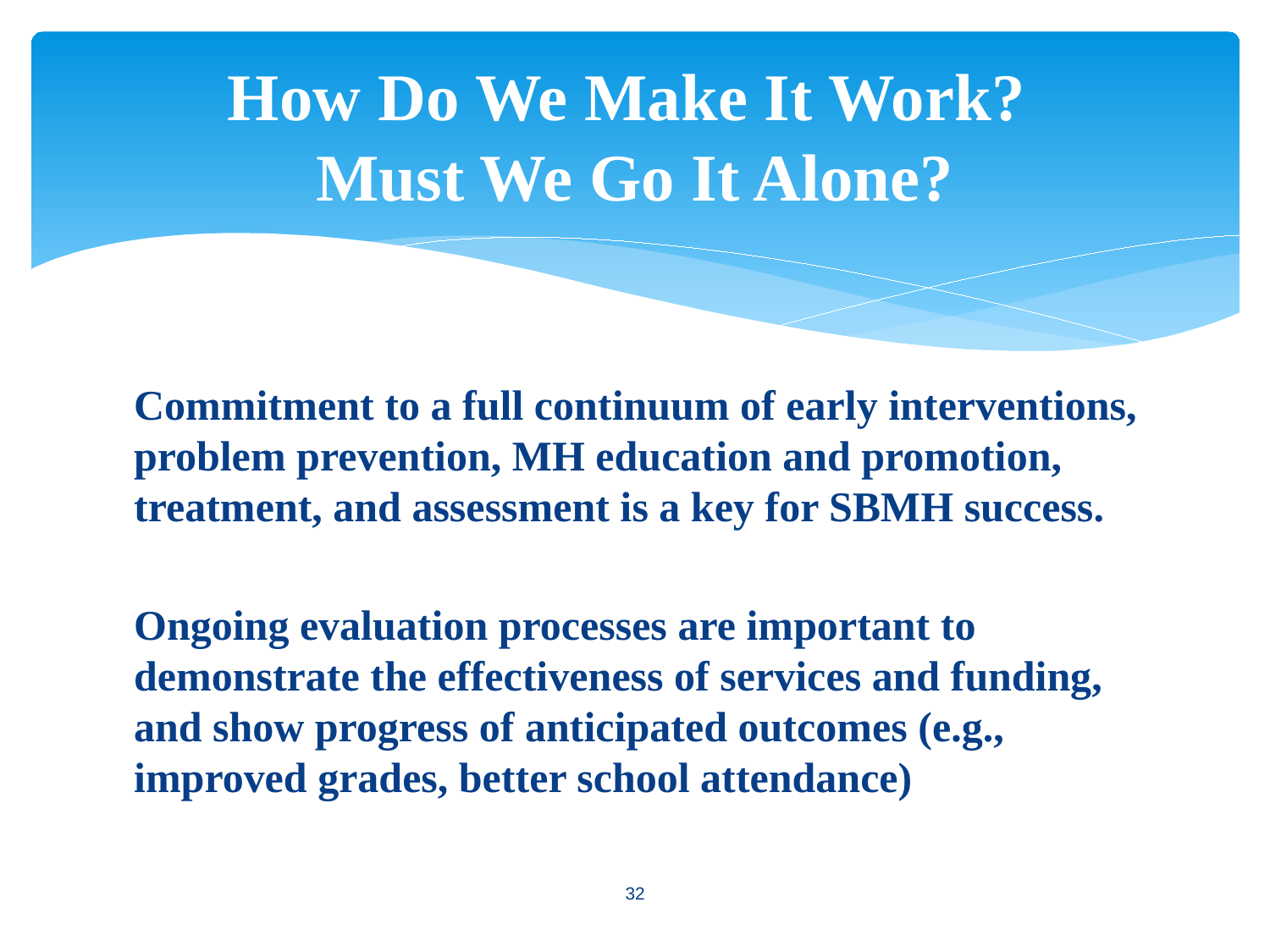

# How Do We Make It Work? Must We Go It Alone?
Commitment to a full continuum of early interventions, problem prevention, MH education and promotion, treatment, and assessment is a key for SBMH success.

Ongoing evaluation processes are important to demonstrate the effectiveness of services and funding, and show progress of anticipated outcomes (e.g., improved grades, better school attendance)
32